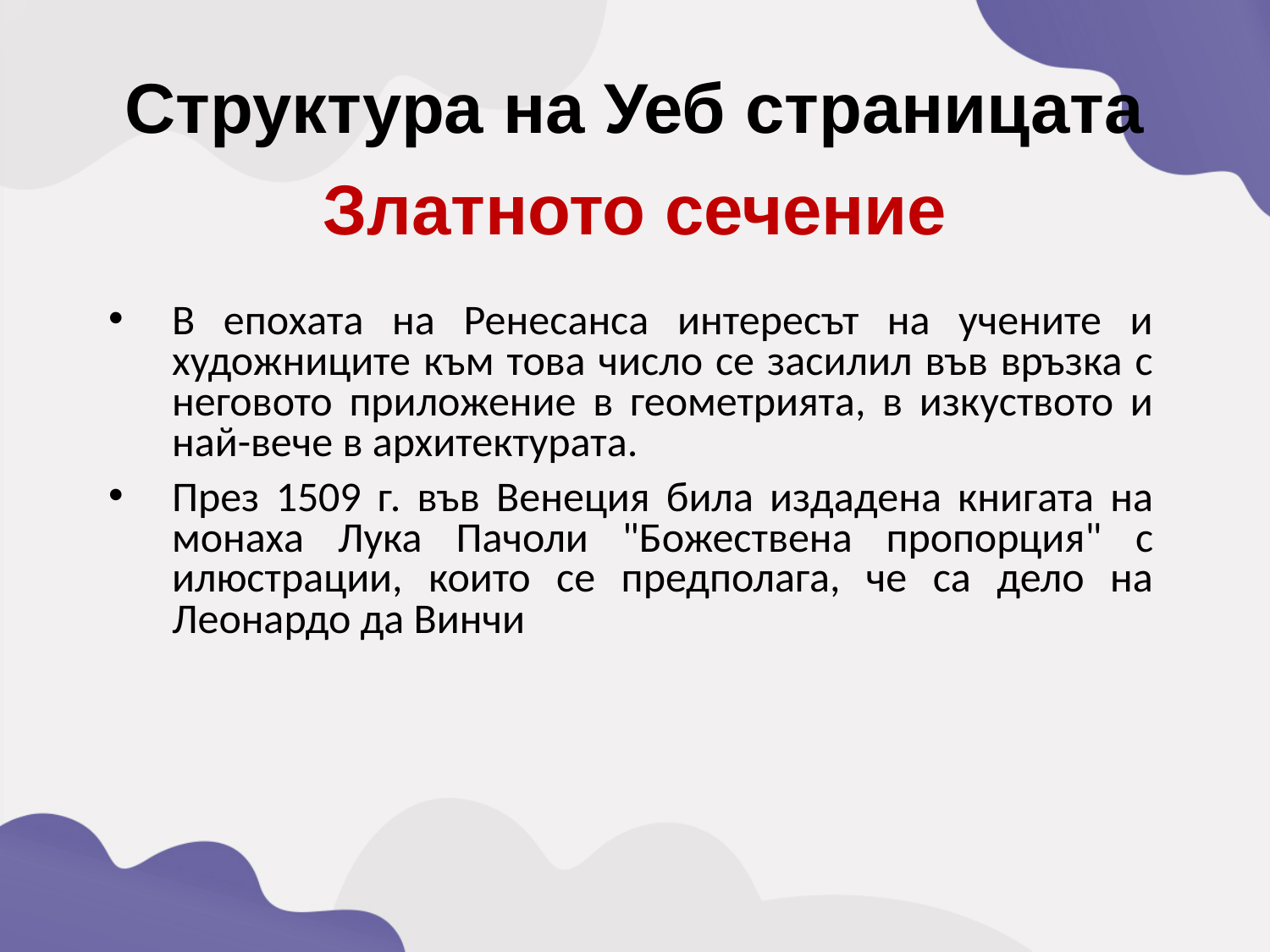

Структура на Уеб страницата

Златното сечение

В епохата на Ренесанса интересът на учените и художниците към това число се засилил във връзка с неговото приложение в геометрията, в изкуството и най-вече в архитектурата.
През 1509 г. във Венеция била издадена книгата на монаха Лука Пачоли "Божествена пропорция" с илюстрации, които се предполага, че са дело на Леонардо да Винчи